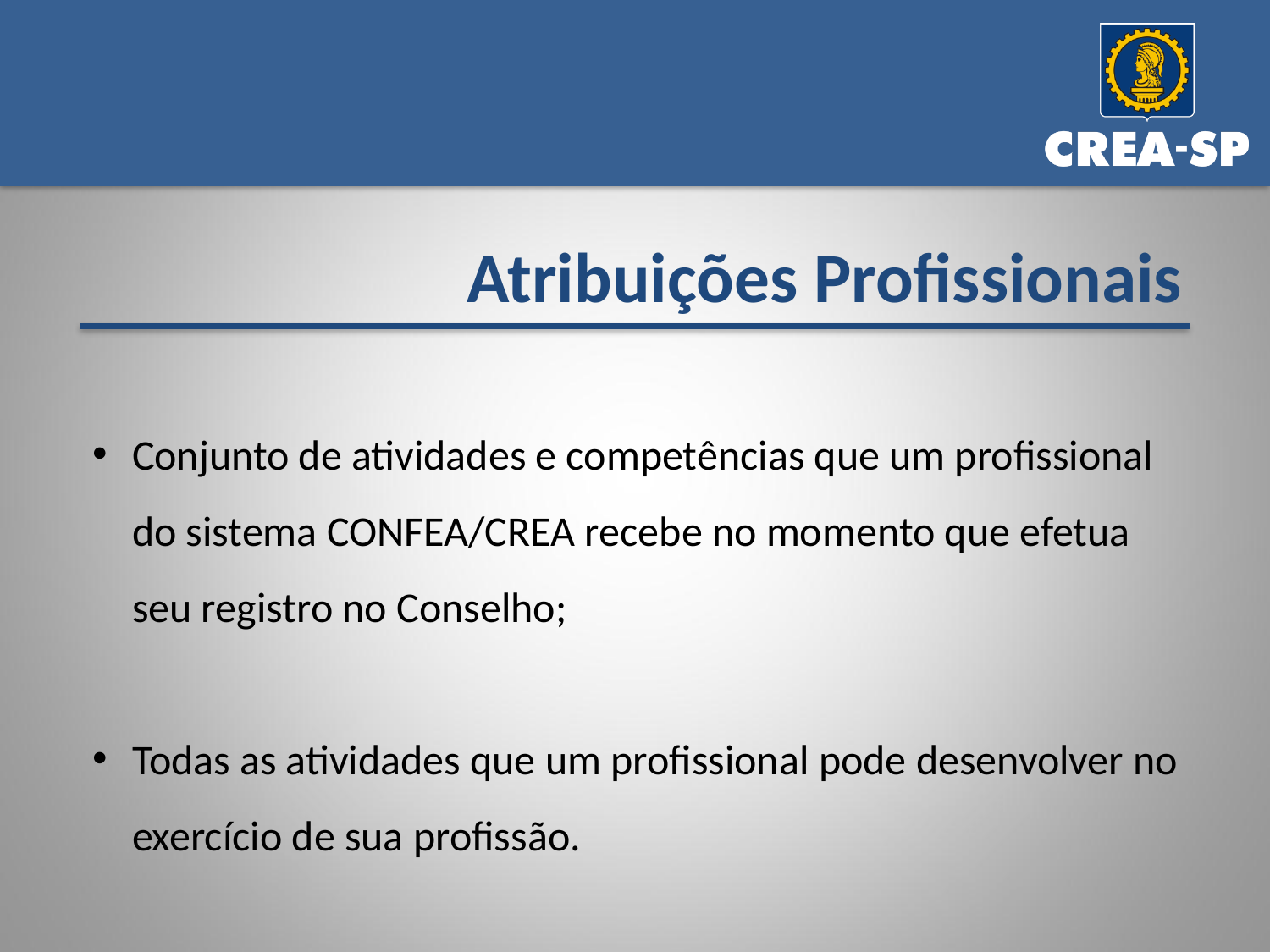

Atribuições Profissionais
Conjunto de atividades e competências que um profissional do sistema CONFEA/CREA recebe no momento que efetua seu registro no Conselho;

Todas as atividades que um profissional pode desenvolver no exercício de sua profissão.